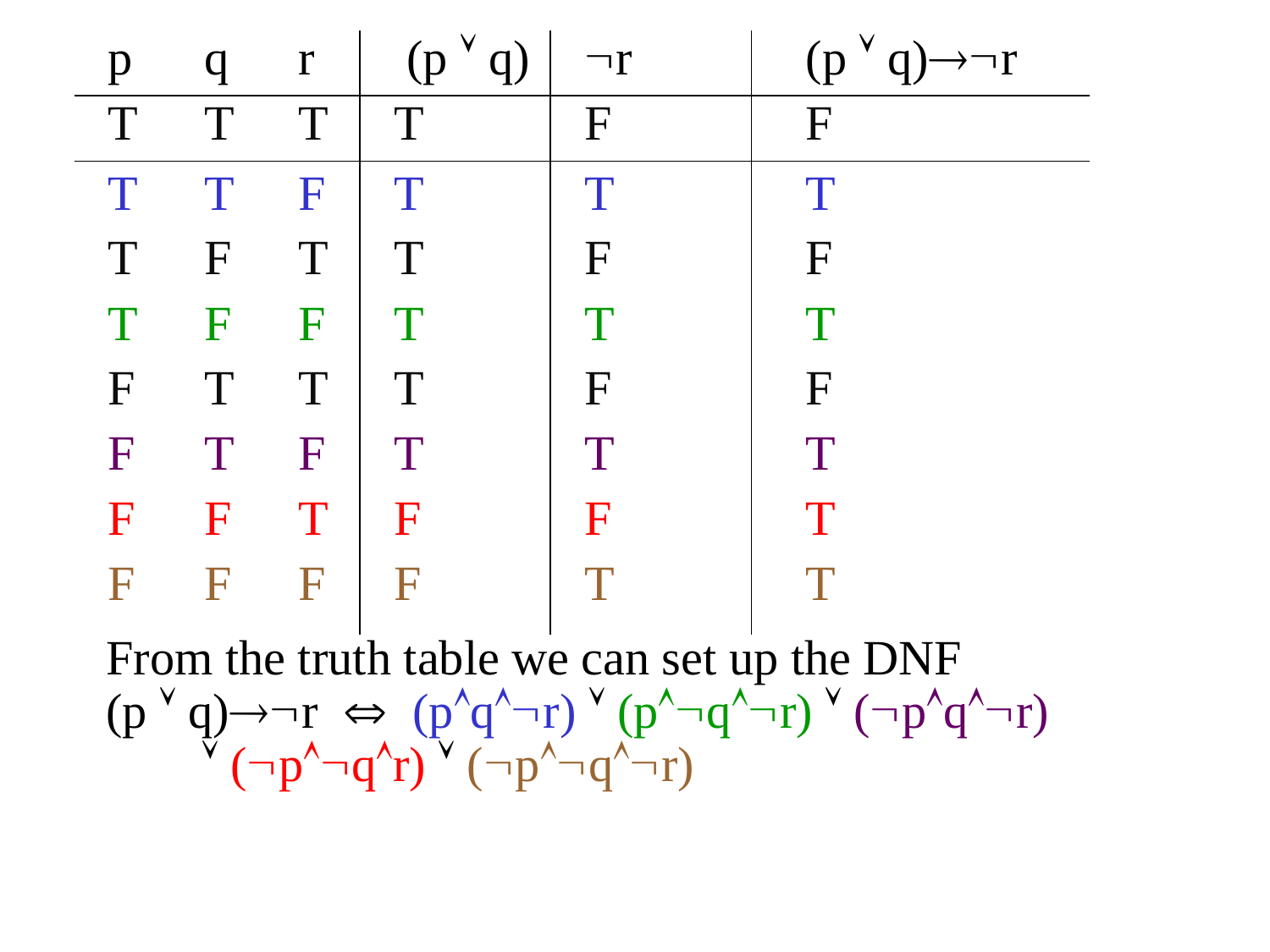

| p | q | r | (p ∨ q) | ¬r | (p ∨ q)→¬r |
| --- | --- | --- | --- | --- | --- |
| T | T | T | T | F | F |
| T | T | F | T | T | T |
| T | F | T | T | F | F |
| T | F | F | T | T | T |
| F | T | T | T | F | F |
| F | T | F | T | T | T |
| F | F | T | F | F | T |
| F | F | F | F | T | T |
From the truth table we can set up the DNF
(p ∨ q)→¬r  ⇔  (p∧q∧¬r) ∨ (p∧¬q∧¬r) ∨ (¬p∧q∧¬r) ∨ (¬p∧¬q∧r) ∨ (¬p∧¬q∧¬r)